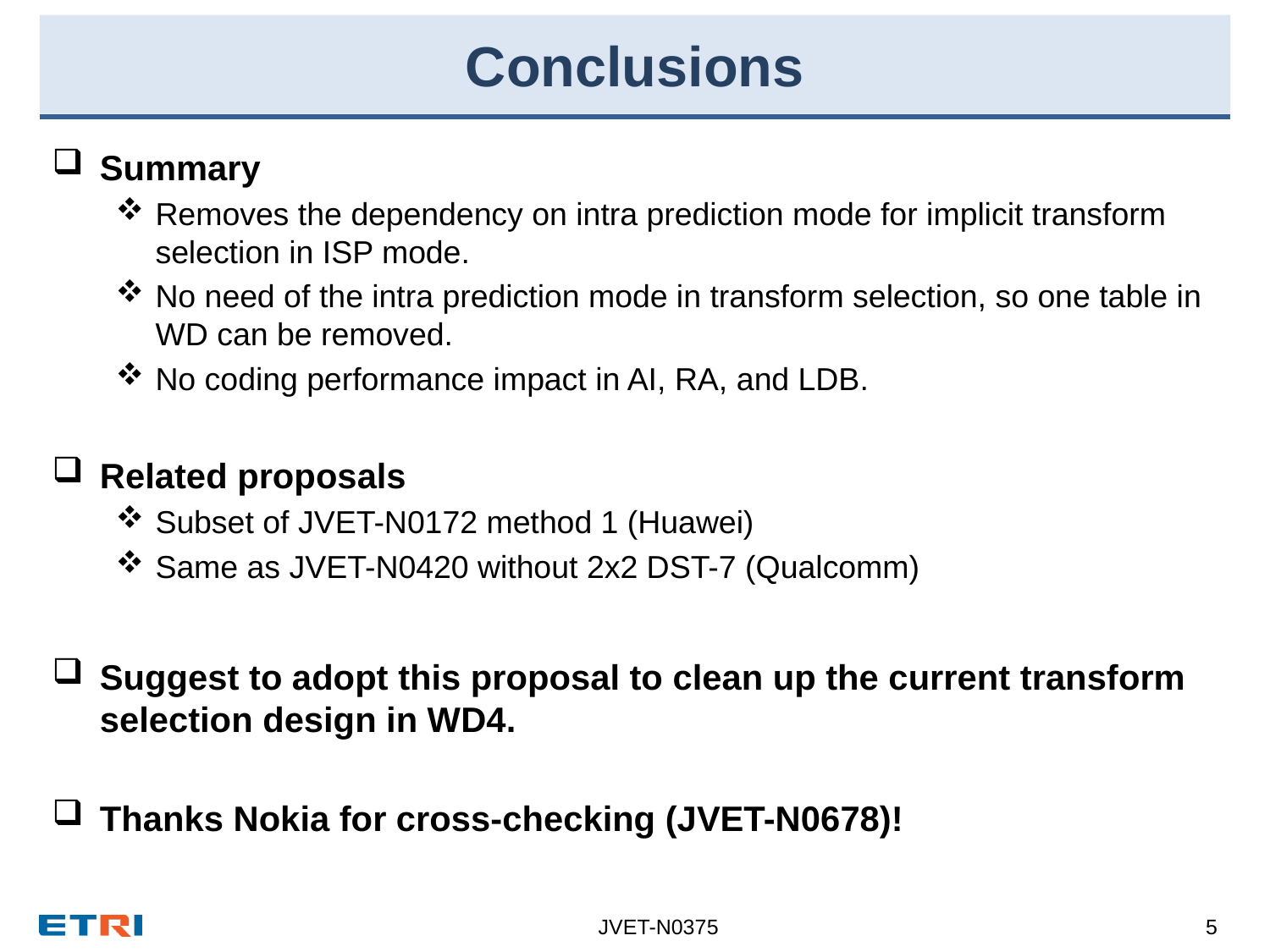

# Conclusions
Summary
Removes the dependency on intra prediction mode for implicit transform selection in ISP mode.
No need of the intra prediction mode in transform selection, so one table in WD can be removed.
No coding performance impact in AI, RA, and LDB.

Related proposals
Subset of JVET-N0172 method 1 (Huawei)
Same as JVET-N0420 without 2x2 DST-7 (Qualcomm)

Suggest to adopt this proposal to clean up the current transform selection design in WD4.

Thanks Nokia for cross-checking (JVET-N0678)!
JVET-N0375
5